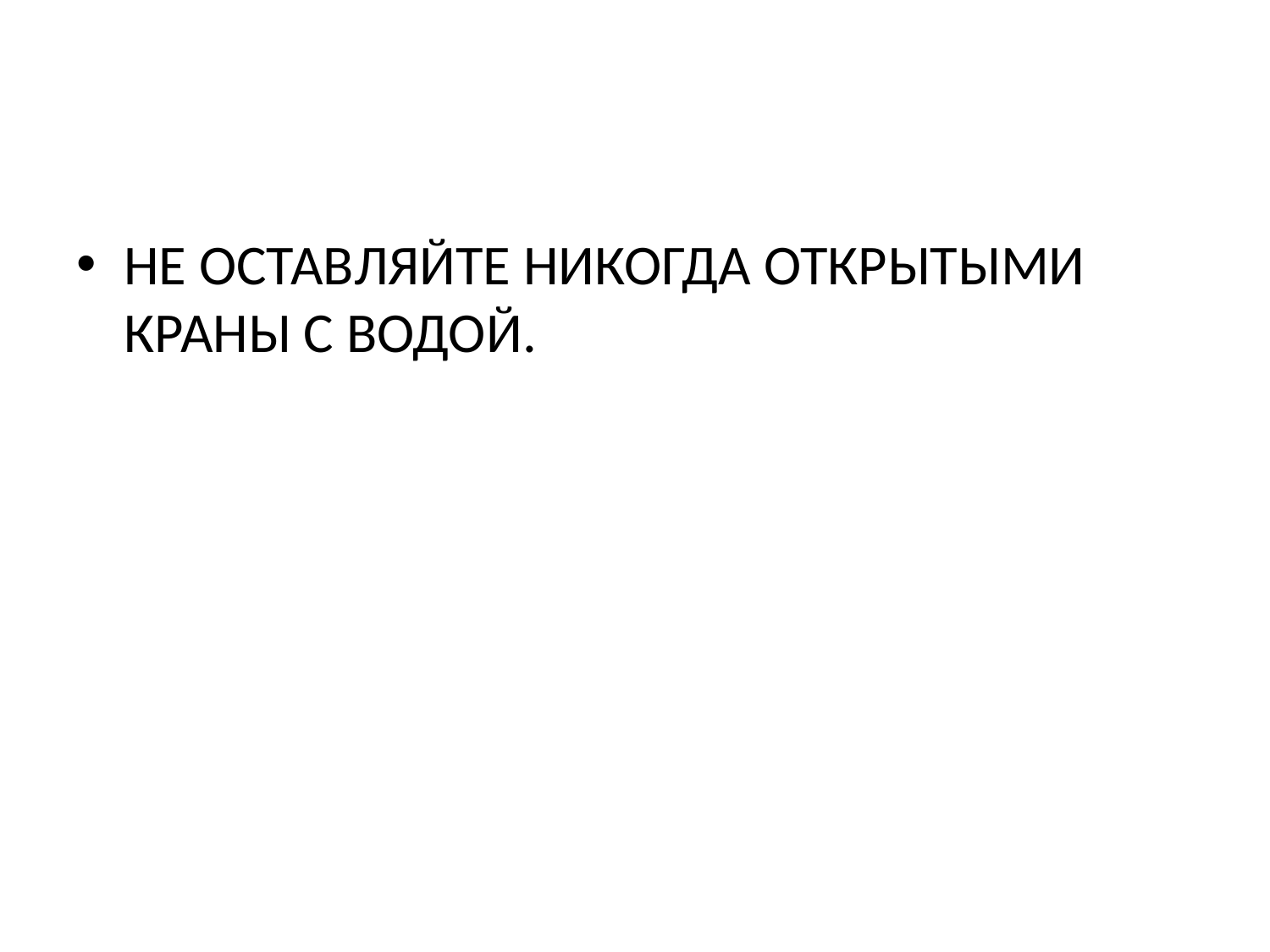

НЕ ОСТАВЛЯЙТЕ НИКОГДА ОТКРЫТЫМИ КРАНЫ С ВОДОЙ.